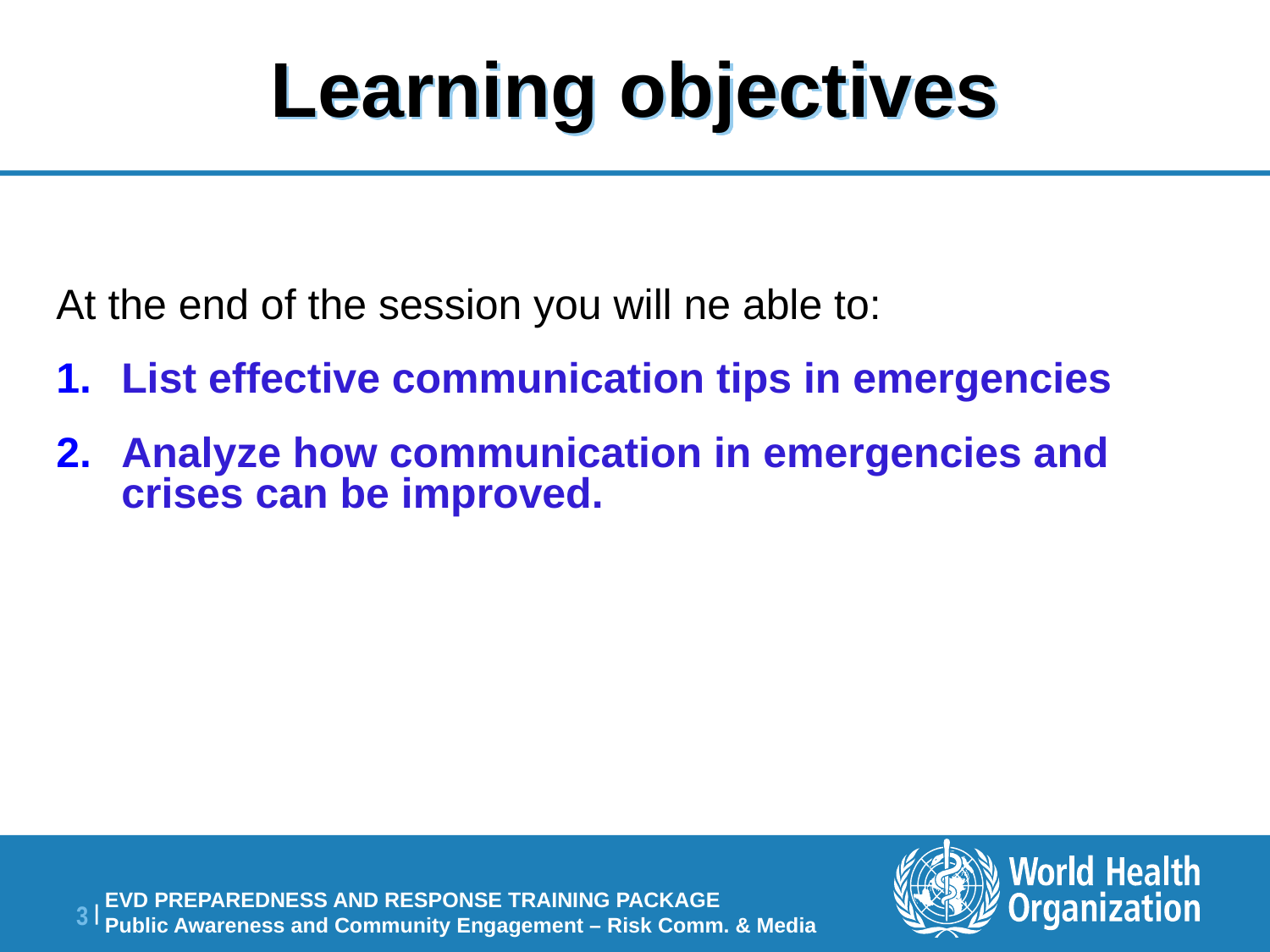

# Learning objectives
At the end of the session you will ne able to:
List effective communication tips in emergencies
Analyze how communication in emergencies and crises can be improved.